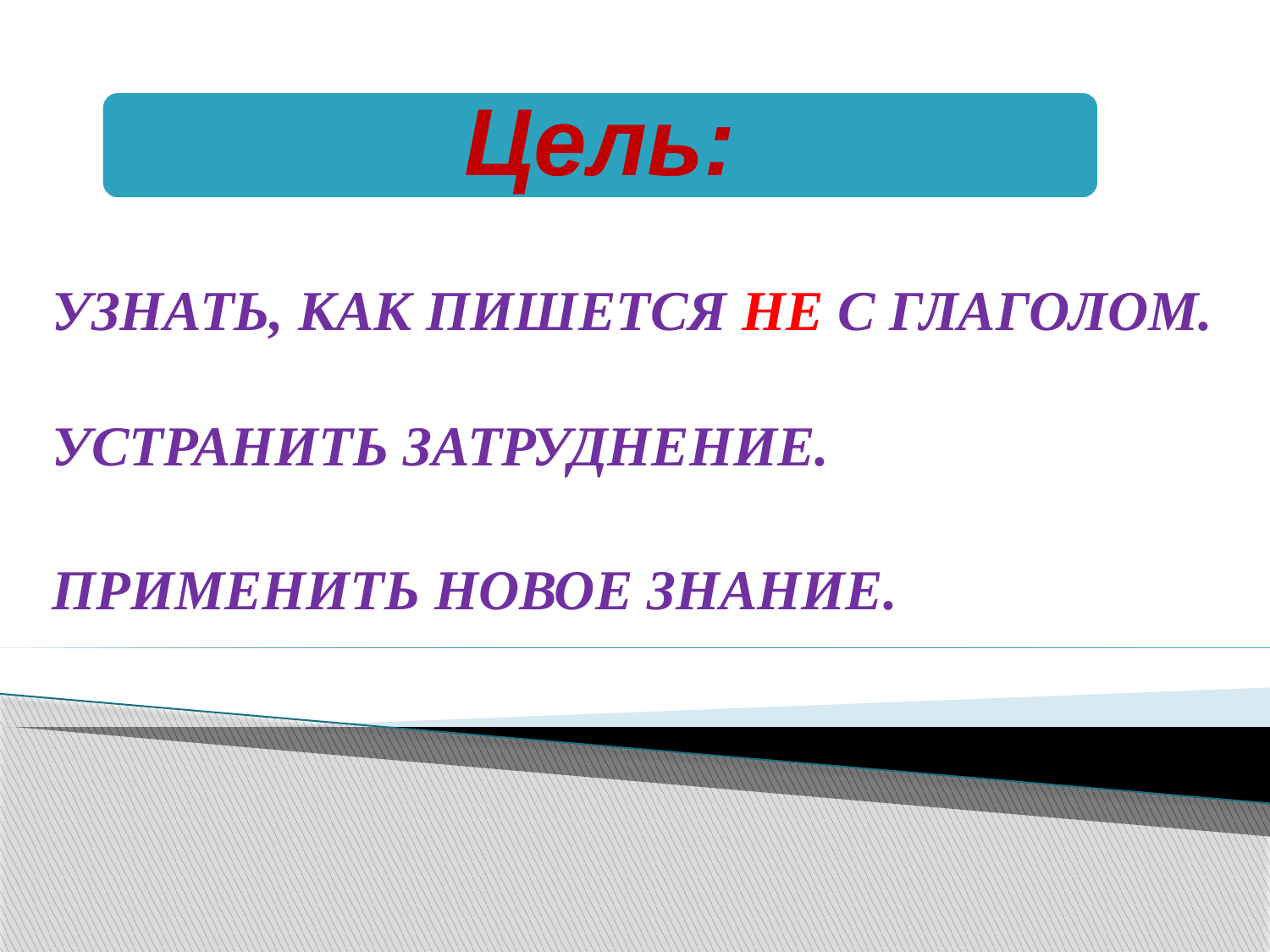

Цель:

УЗНАТЬ, КАК ПИШЕТСЯ НЕ С ГЛАГОЛОМ.

УСТРАНИТЬ ЗАТРУДНЕНИЕ.

ПРИМЕНИТЬ НОВОЕ ЗНАНИЕ.